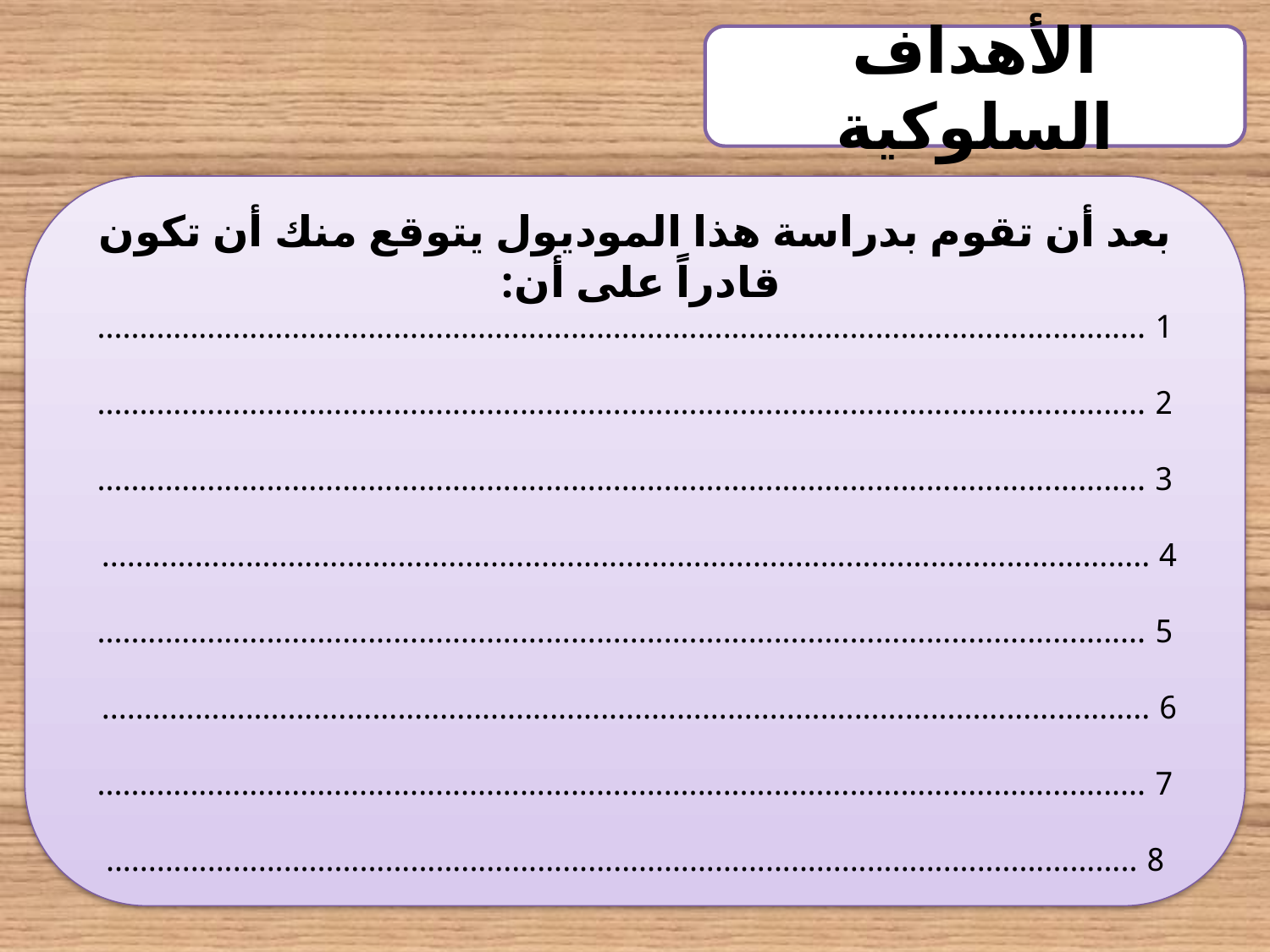

الأهداف السلوكية
بعد أن تقوم بدراسة هذا الموديول يتوقع منك أن تكون قادراً على أن:
1 ............................................................................................................................

2 ............................................................................................................................

3 ............................................................................................................................

4 ............................................................................................................................

5 ............................................................................................................................

6 ............................................................................................................................

7 ............................................................................................................................

8 ..........................................................................................................................